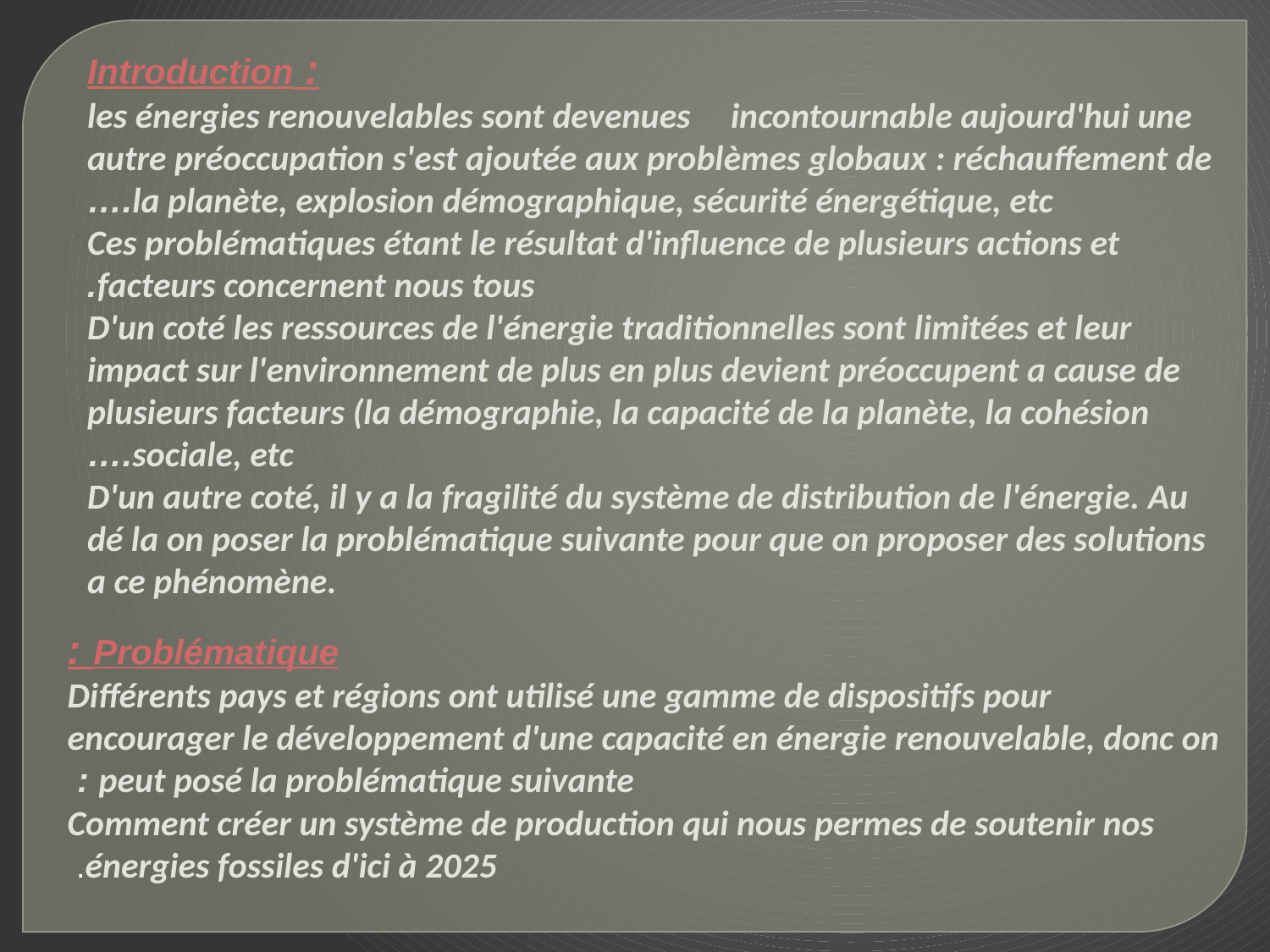

Introduction :
 les énergies renouvelables sont devenues     incontournable aujourd'hui une autre préoccupation s'est ajoutée aux problèmes globaux : réchauffement de la planète, explosion démographique, sécurité énergétique, etc.…
Ces problématiques étant le résultat d'influence de plusieurs actions et facteurs concernent nous tous.
D'un coté les ressources de l'énergie traditionnelles sont limitées et leur impact sur l'environnement de plus en plus devient préoccupent a cause de plusieurs facteurs (la démographie, la capacité de la planète, la cohésion sociale, etc.…
D'un autre coté, il y a la fragilité du système de distribution de l'énergie. Au dé la on poser la problématique suivante pour que on proposer des solutions a ce phénomène.
Problématique :
Différents pays et régions ont utilisé une gamme de dispositifs pour encourager le développement d'une capacité en énergie renouvelable, donc on peut posé la problématique suivante :
Comment créer un système de production qui nous permes de soutenir nos énergies fossiles d'ici à 2025.